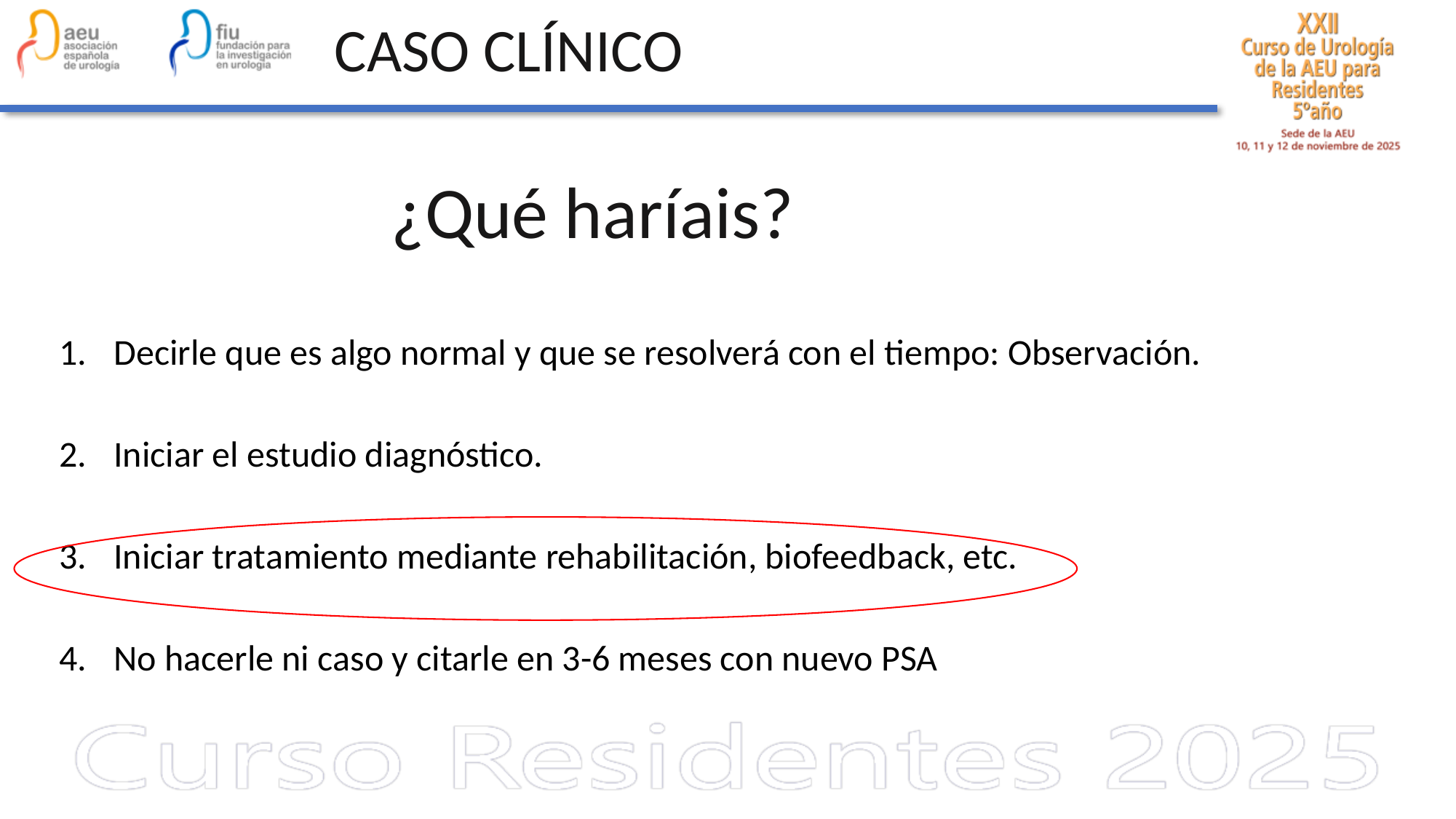

CASO CLÍNICO
¿Qué haríais?
Decirle que es algo normal y que se resolverá con el tiempo: Observación.

Iniciar el estudio diagnóstico.

Iniciar tratamiento mediante rehabilitación, biofeedback, etc.

No hacerle ni caso y citarle en 3-6 meses con nuevo PSA